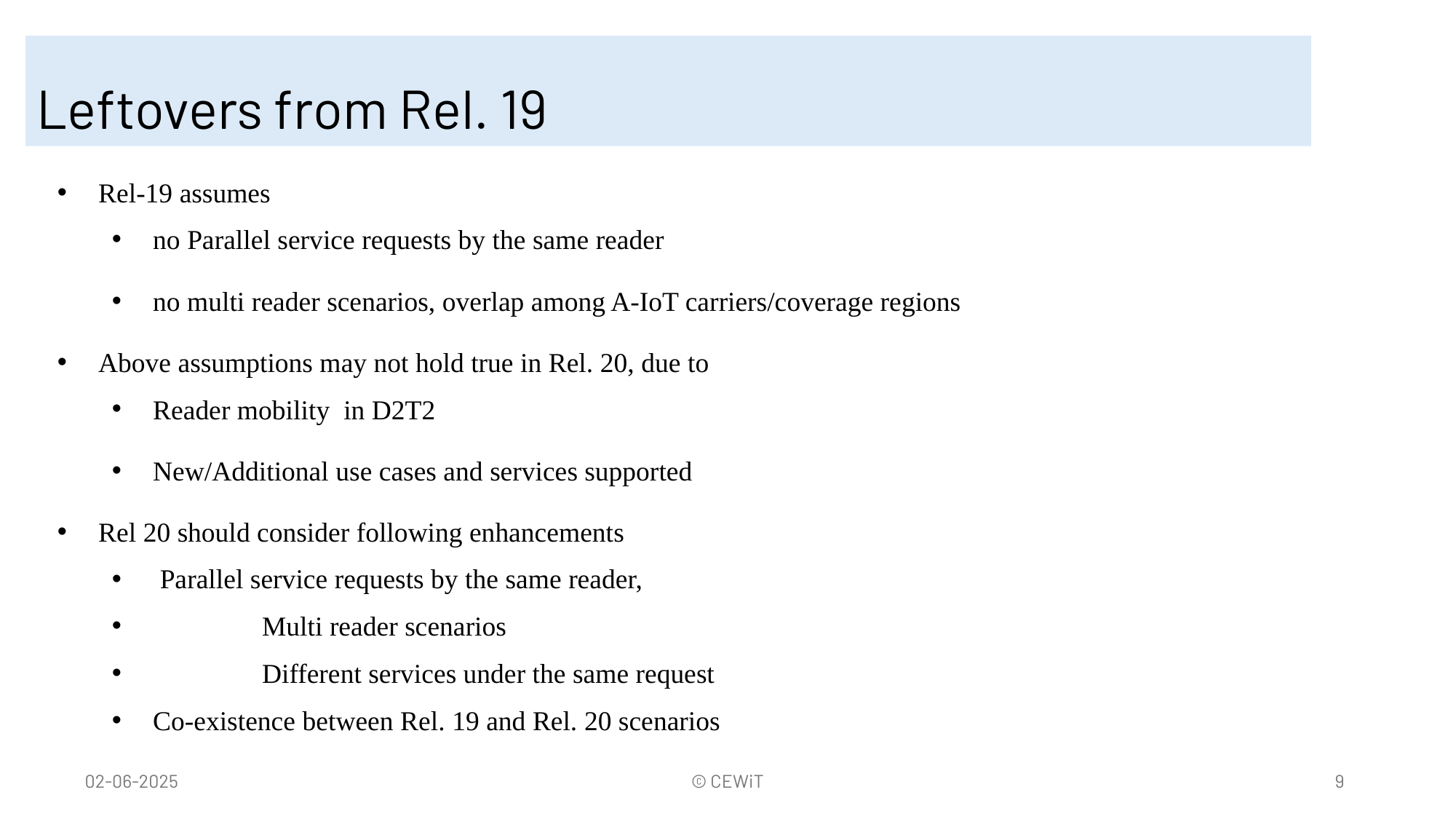

Leftovers from Rel. 19
Rel-19 assumes
no Parallel service requests by the same reader
no multi reader scenarios, overlap among A-IoT carriers/coverage regions
Above assumptions may not hold true in Rel. 20, due to
Reader mobility  in D2T2
New/Additional use cases and services supported
Rel 20 should consider following enhancements
 Parallel service requests by the same reader,
	Multi reader scenarios
	Different services under the same request
Co-existence between Rel. 19 and Rel. 20 scenarios

02-06-2025
© CEWiT
9